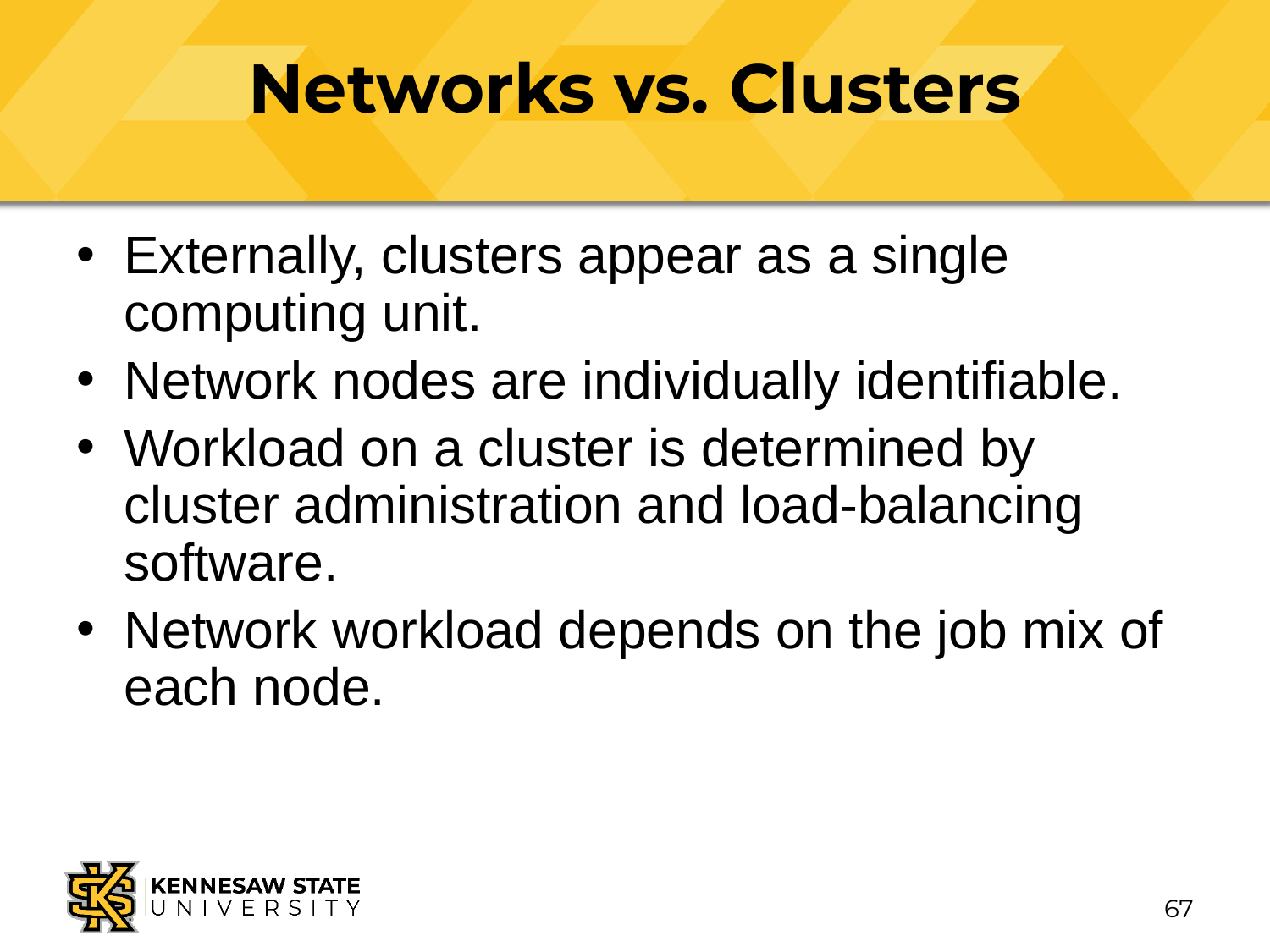

# Networks vs. Clusters
Externally, clusters appear as a single computing unit.
Network nodes are individually identifiable.
Workload on a cluster is determined by cluster administration and load-balancing software.
Network workload depends on the job mix of each node.
67